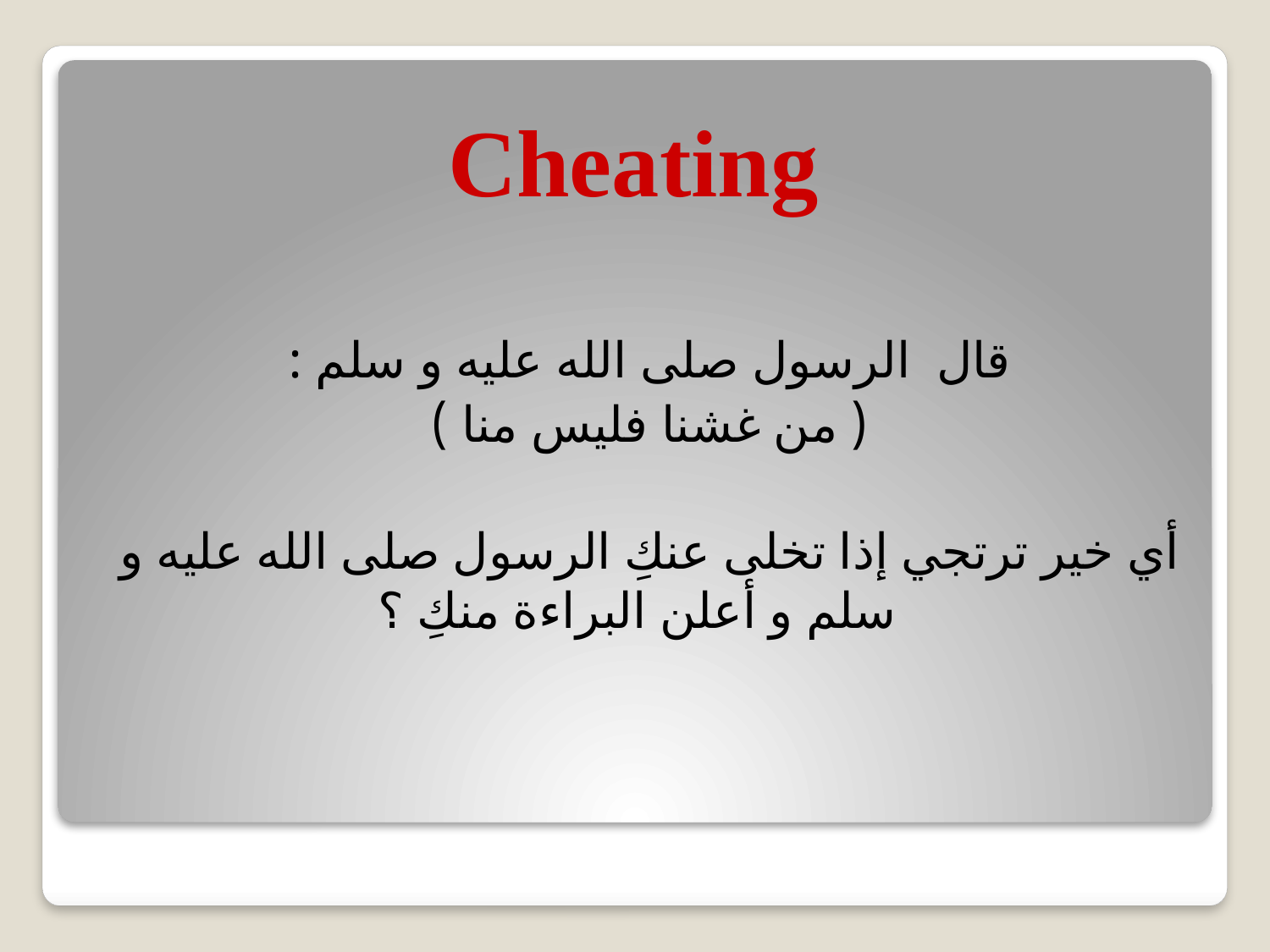

# Cheating
قال  الرسول صلى الله عليه و سلم :
 ( من غشنا فليس منا )

أي خير ترتجي إذا تخلى عنكِ الرسول صلى الله عليه و سلم و أعلن البراءة منكِ ؟